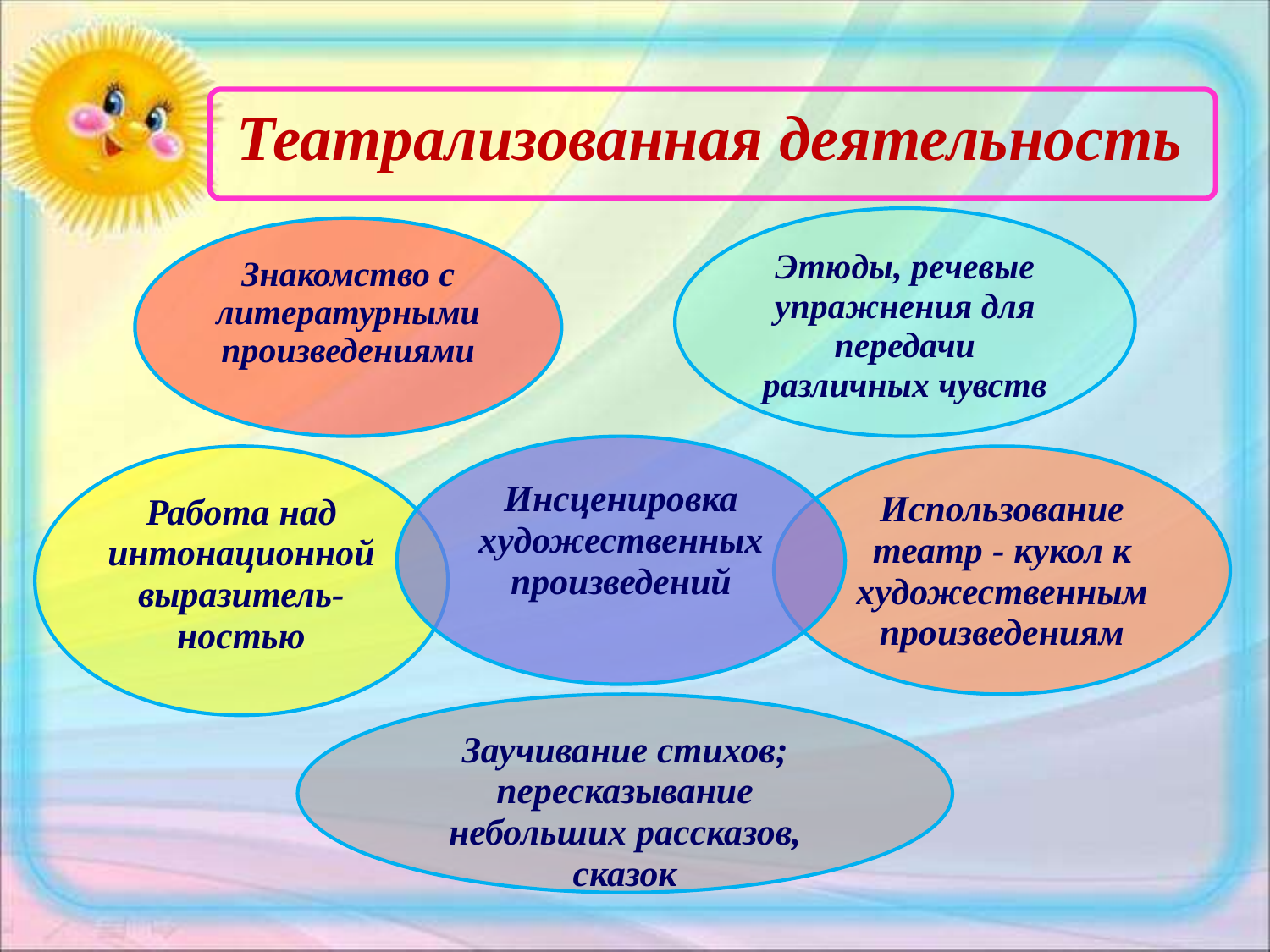

Театрализованная деятельность
Этюды, речевые упражнения для передачи различных чувств

Знакомство с литературными произведениями
Инсценировка
художественных произведений
Работа над
интонационной выразитель-ностью
Использование театр - кукол к художественным произведениям
Заучивание стихов;
пересказывание небольших рассказов, сказок